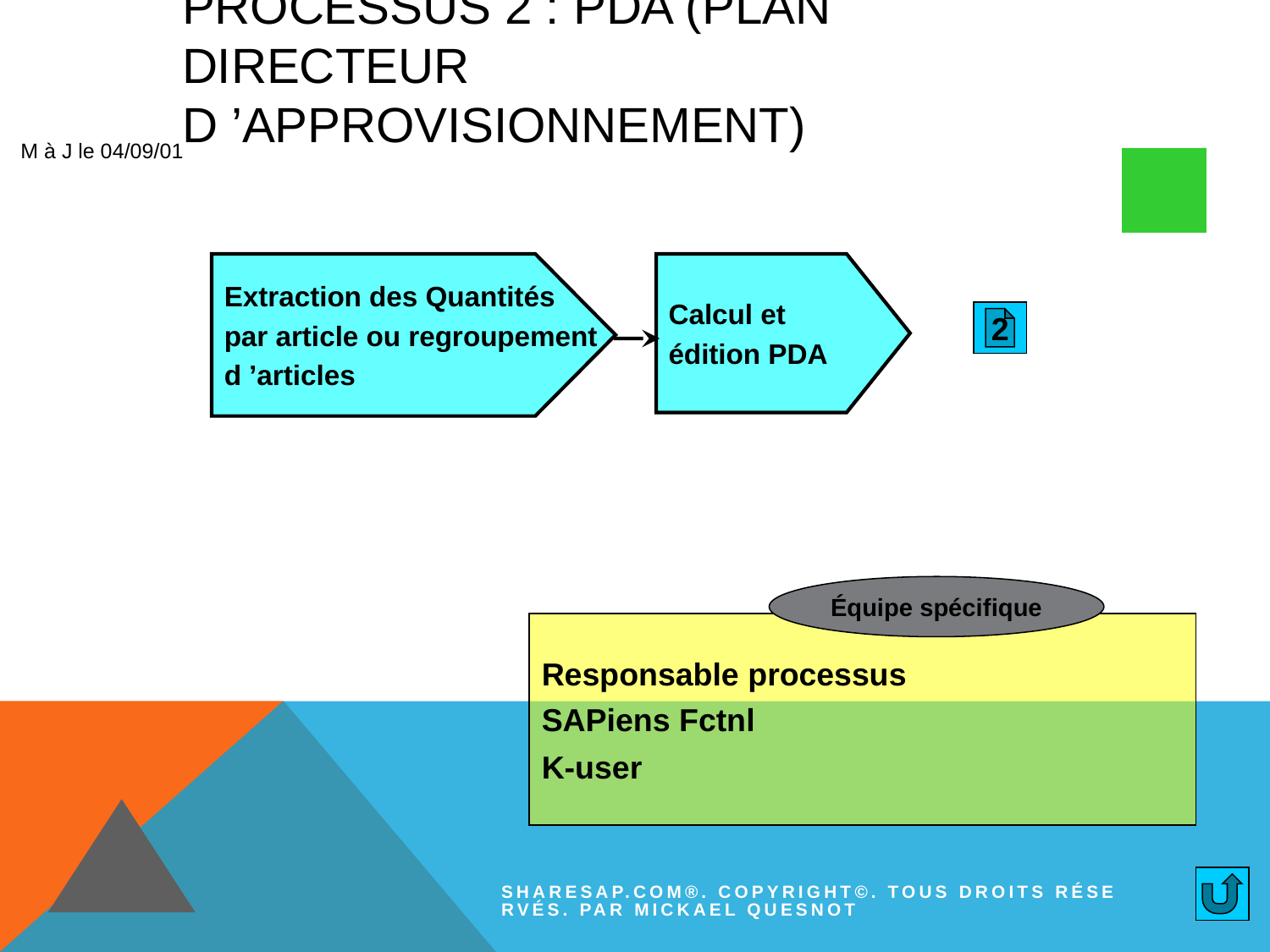

# Processus 2 : PDA (Plan Directeur d ’Approvisionnement)

M à J le 04/09/01

Extraction des Quantités
par article ou regroupement
d ’articles
Calcul et
édition PDA
2

Équipe spécifique
Responsable processus
SAPiens Fctnl
K-user

Sharesap.com®. Copyright©. Tous droits réservés. Par Mickael QUESNOT